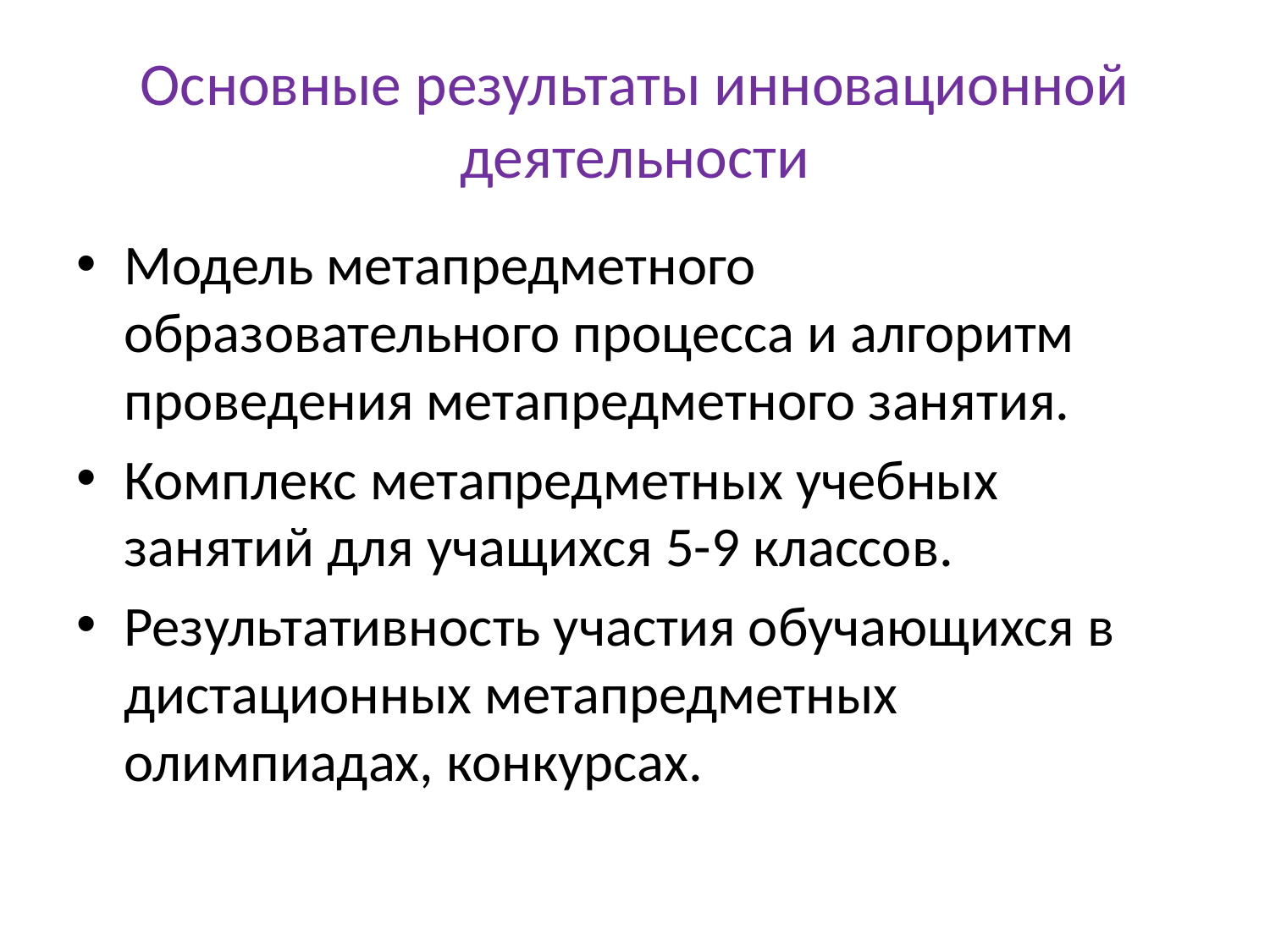

# Основные результаты инновационной деятельности
Модель метапредметного образовательного процесса и алгоритм проведения метапредметного занятия.
Комплекс метапредметных учебных занятий для учащихся 5-9 классов.
Результативность участия обучающихся в дистационных метапредметных олимпиадах, конкурсах.